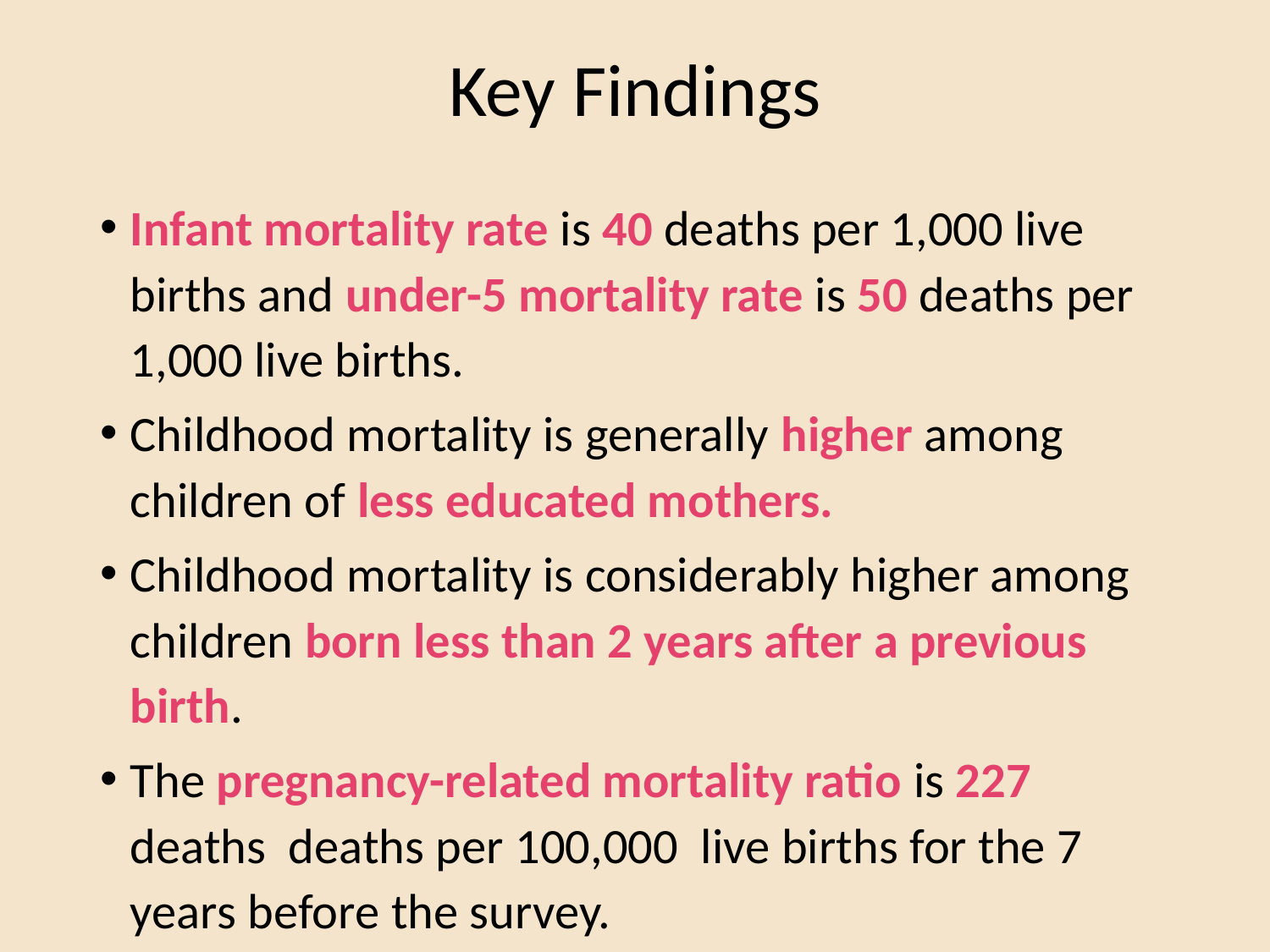

# Key Findings
Infant mortality rate is 40 deaths per 1,000 live births and under-5 mortality rate is 50 deaths per 1,000 live births.
Childhood mortality is generally higher among children of less educated mothers.
Childhood mortality is considerably higher among children born less than 2 years after a previous birth.
The pregnancy-related mortality ratio is 227 deaths  deaths per 100,000  live births for the 7 years before the survey.